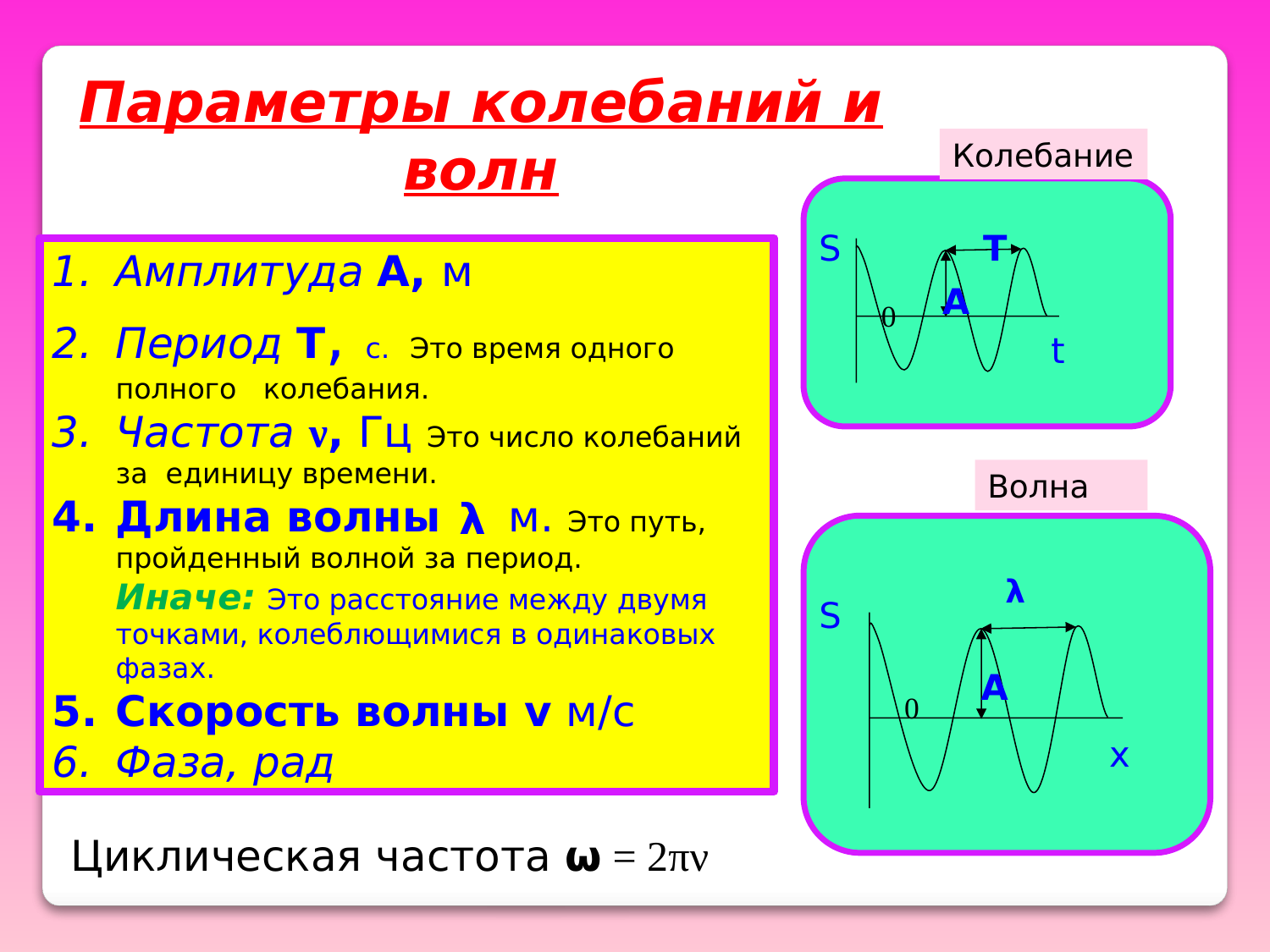

Параметры колебаний и волн

Колебание

T

A

S

0
t
Амплитуда А, м
Период Т, с. Это время одного полного   колебания.
Частота ν, Гц Это число колебаний за  единицу времени.
Длина волны     м. Это путь, пройденный волной за период.
Иначе: Это расстояние между двумя точками, колеблющимися в одинаковых фазах.
Скорость волны v м/с
Фаза, рад

Волна
λ

λ

A

S

0
х
Циклическая частота ω = 2πν